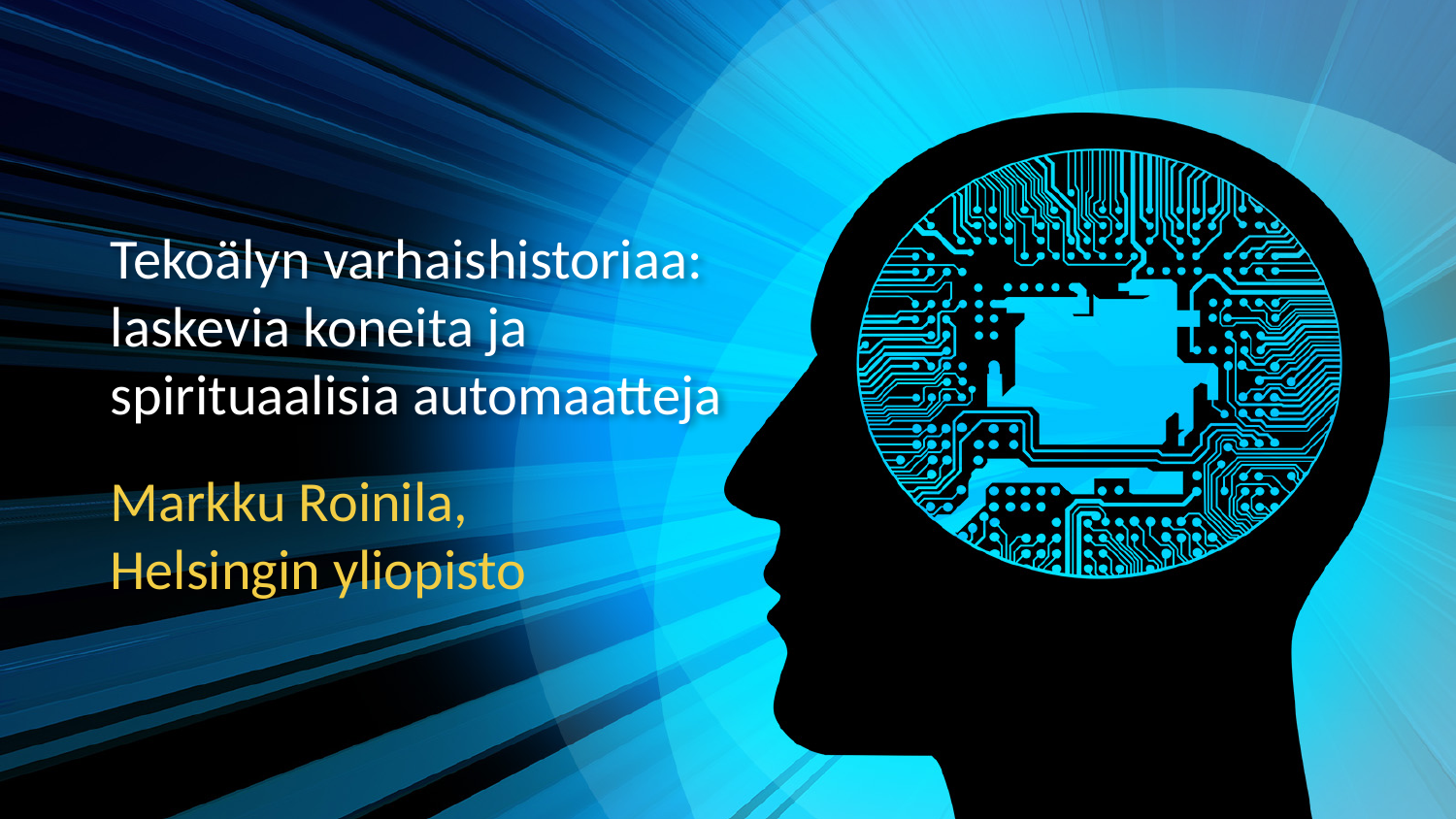

# Tekoälyn varhaishistoriaa: laskevia koneita ja spirituaalisia automaatteja
Markku Roinila,
Helsingin yliopisto